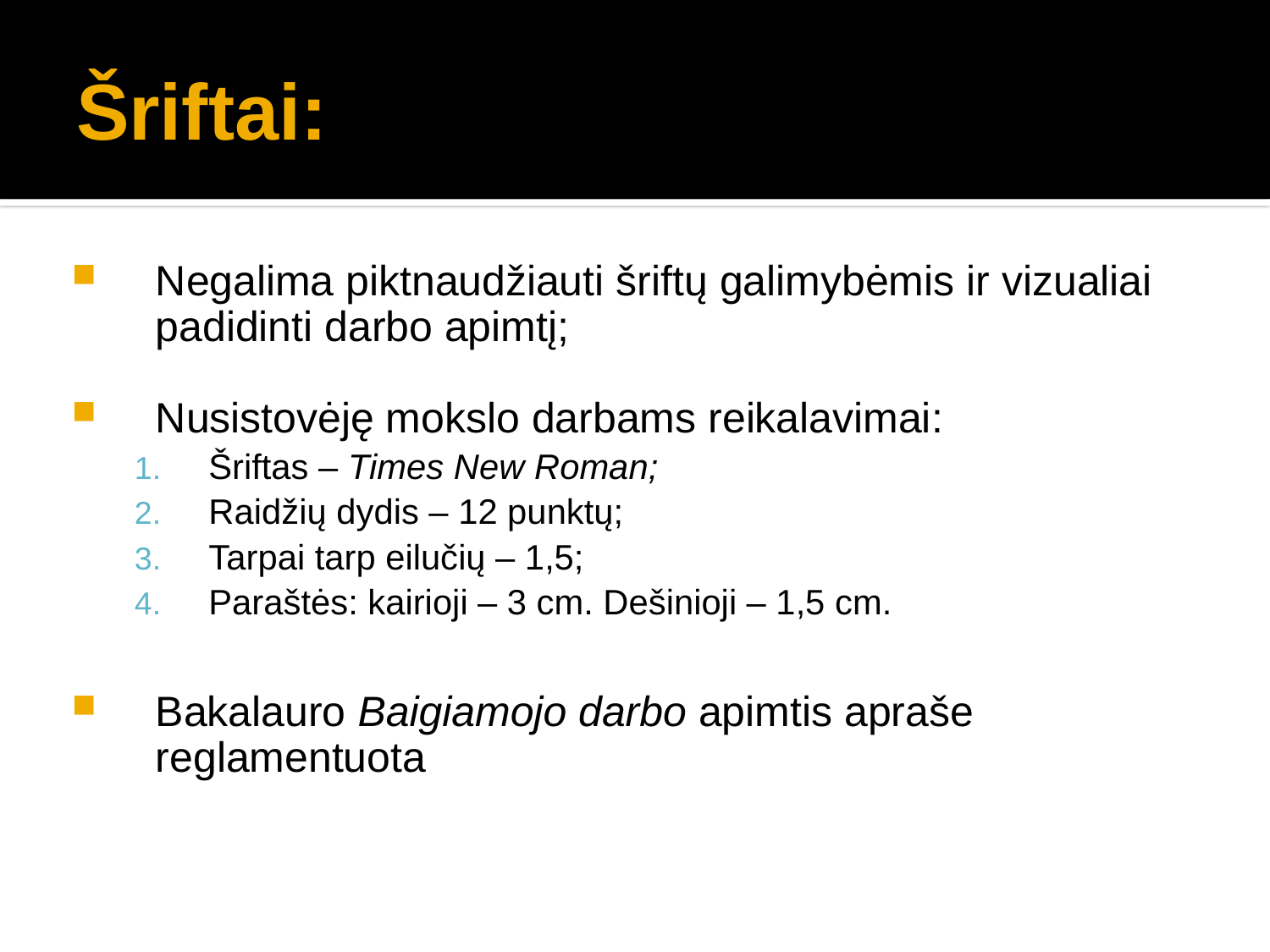

# Šriftai:
Negalima piktnaudžiauti šriftų galimybėmis ir vizualiai padidinti darbo apimtį;

Nusistovėję mokslo darbams reikalavimai:
Šriftas – Times New Roman;
Raidžių dydis – 12 punktų;
Tarpai tarp eilučių – 1,5;
Paraštės: kairioji – 3 cm. Dešinioji – 1,5 cm.

Bakalauro Baigiamojo darbo apimtis apraše reglamentuota